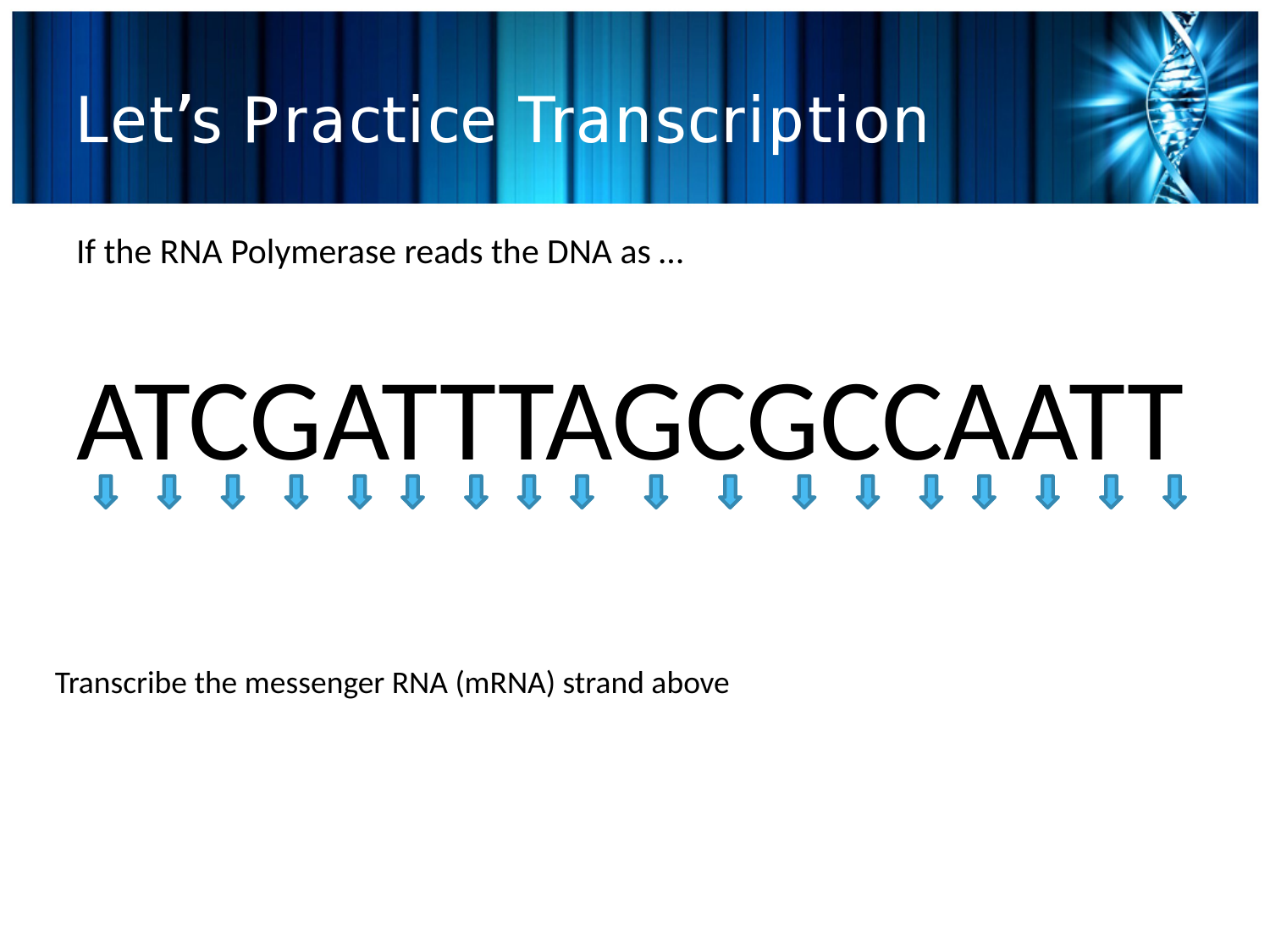

# Let’s Practice Transcription
If the RNA Polymerase reads the DNA as …

ATCGATTTAGCGCCAATT

Transcribe the messenger RNA (mRNA) strand above